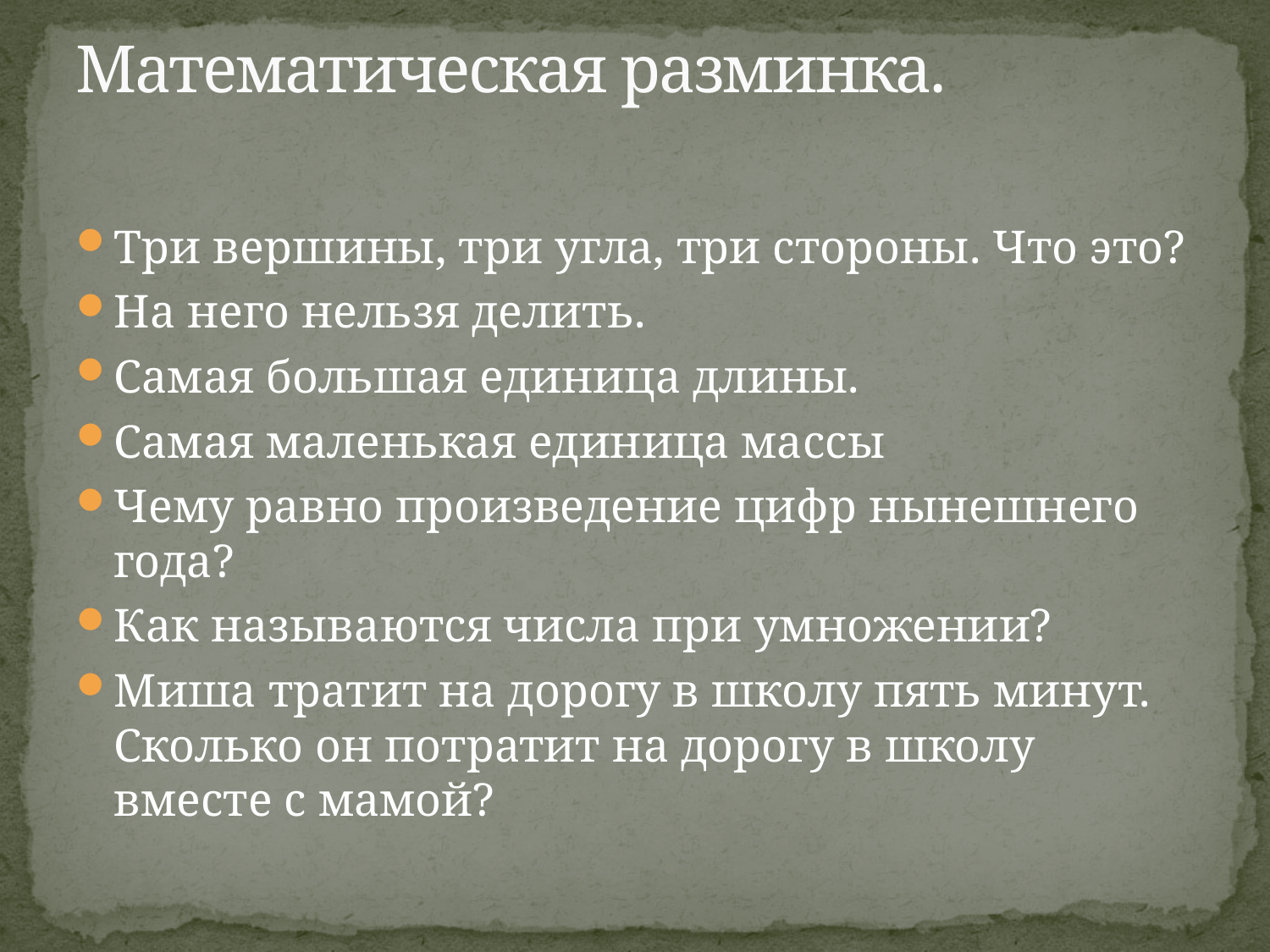

# Математическая разминка.
Три вершины, три угла, три стороны. Что это?
На него нельзя делить.
Самая большая единица длины.
Самая маленькая единица массы
Чему равно произведение цифр нынешнего года?
Как называются числа при умножении?
Миша тратит на дорогу в школу пять минут. Сколько он потратит на дорогу в школу вместе с мамой?